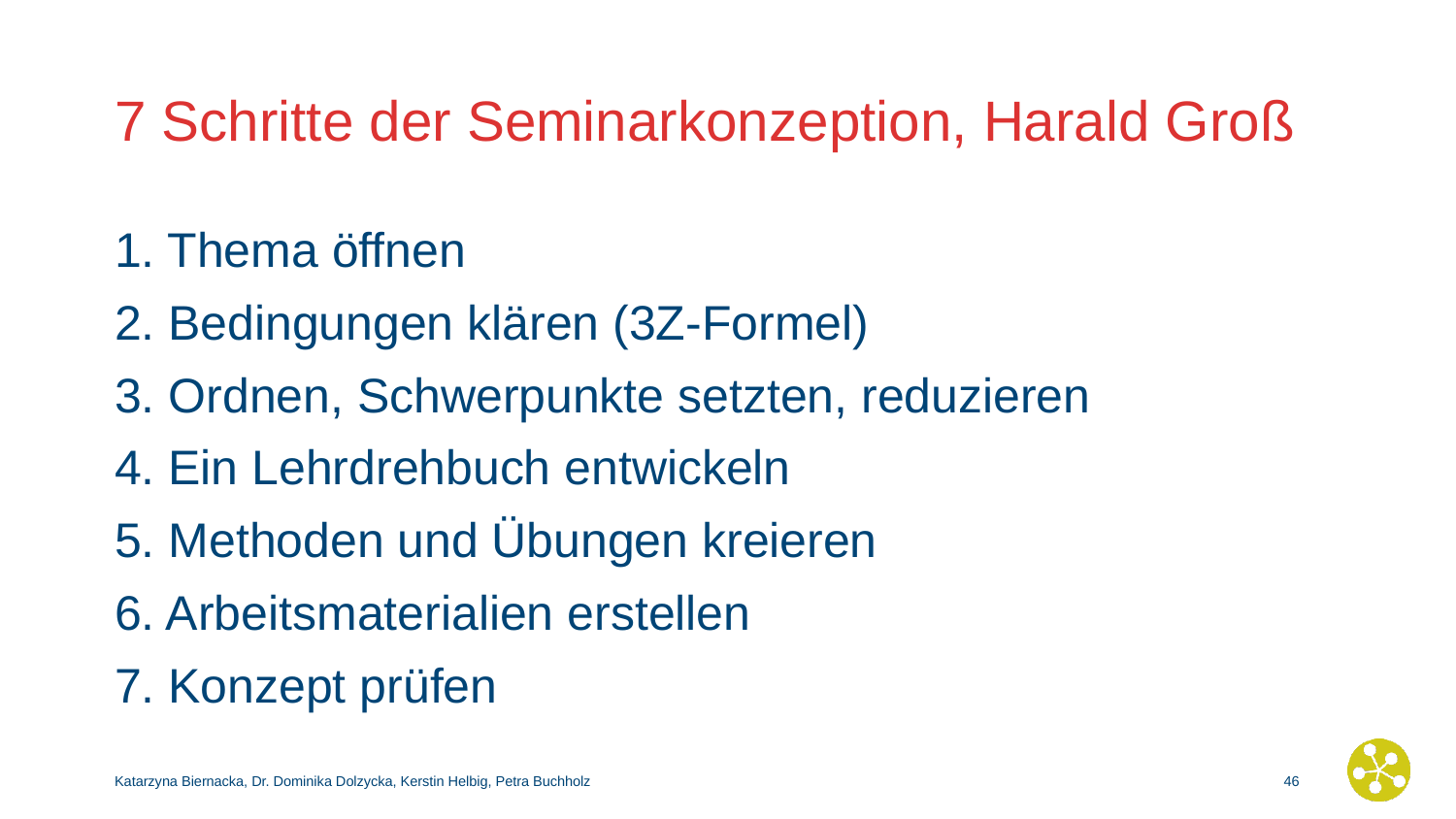

# 7 Schritte der Seminarkonzeption, Harald Groß
1. Thema öffnen
2. Bedingungen klären (3Z-Formel)
3. Ordnen, Schwerpunkte setzten, reduzieren
4. Ein Lehrdrehbuch entwickeln
5. Methoden und Übungen kreieren
6. Arbeitsmaterialien erstellen
7. Konzept prüfen
Katarzyna Biernacka, Dr. Dominika Dolzycka, Kerstin Helbig, Petra Buchholz
46